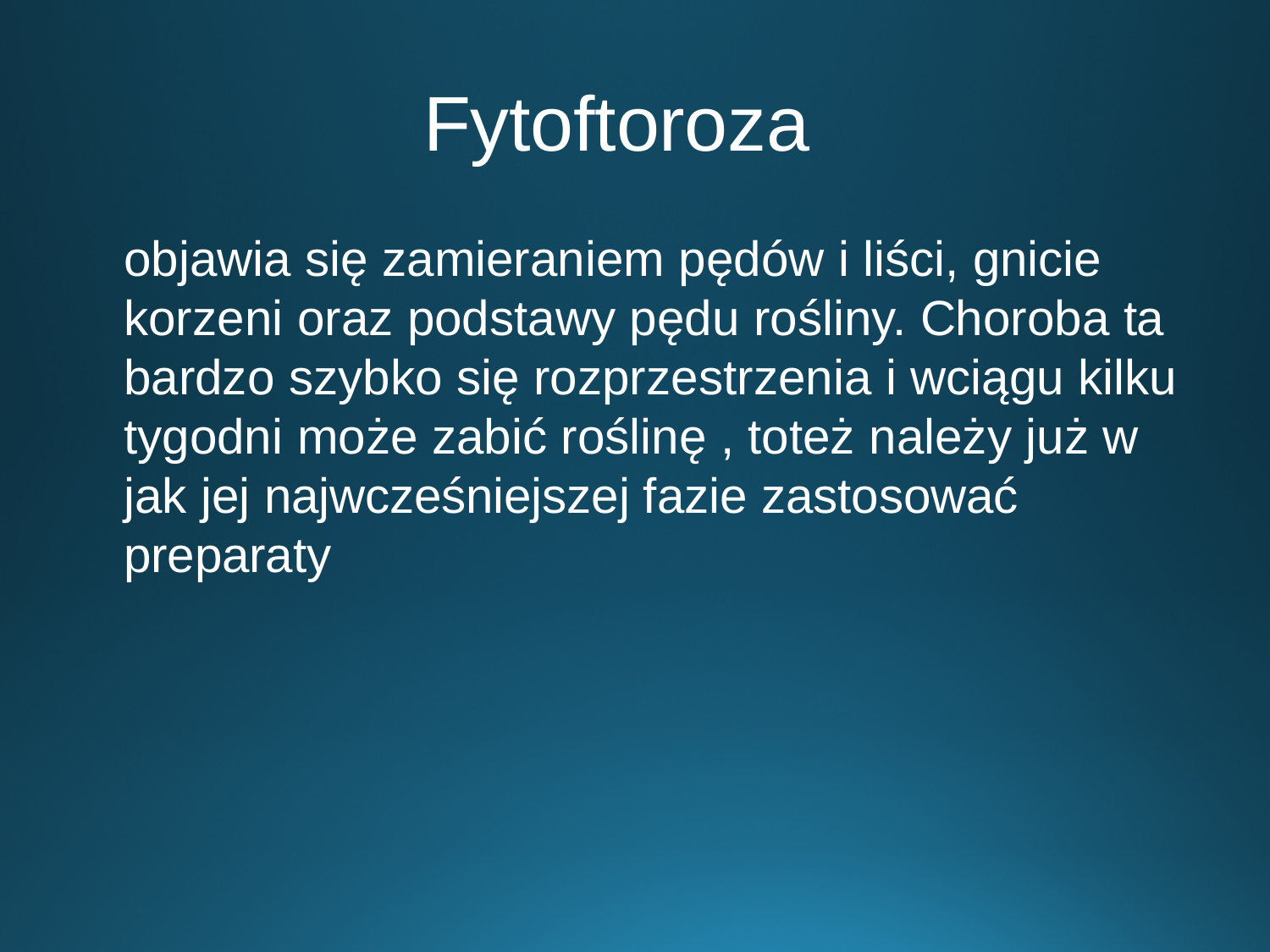

# Fytoftoroza
	objawia się zamieraniem pędów i liści, gnicie korzeni oraz podstawy pędu rośliny. Choroba ta bardzo szybko się rozprzestrzenia i wciągu kilku tygodni może zabić roślinę , toteż należy już w jak jej najwcześniejszej fazie zastosować preparaty